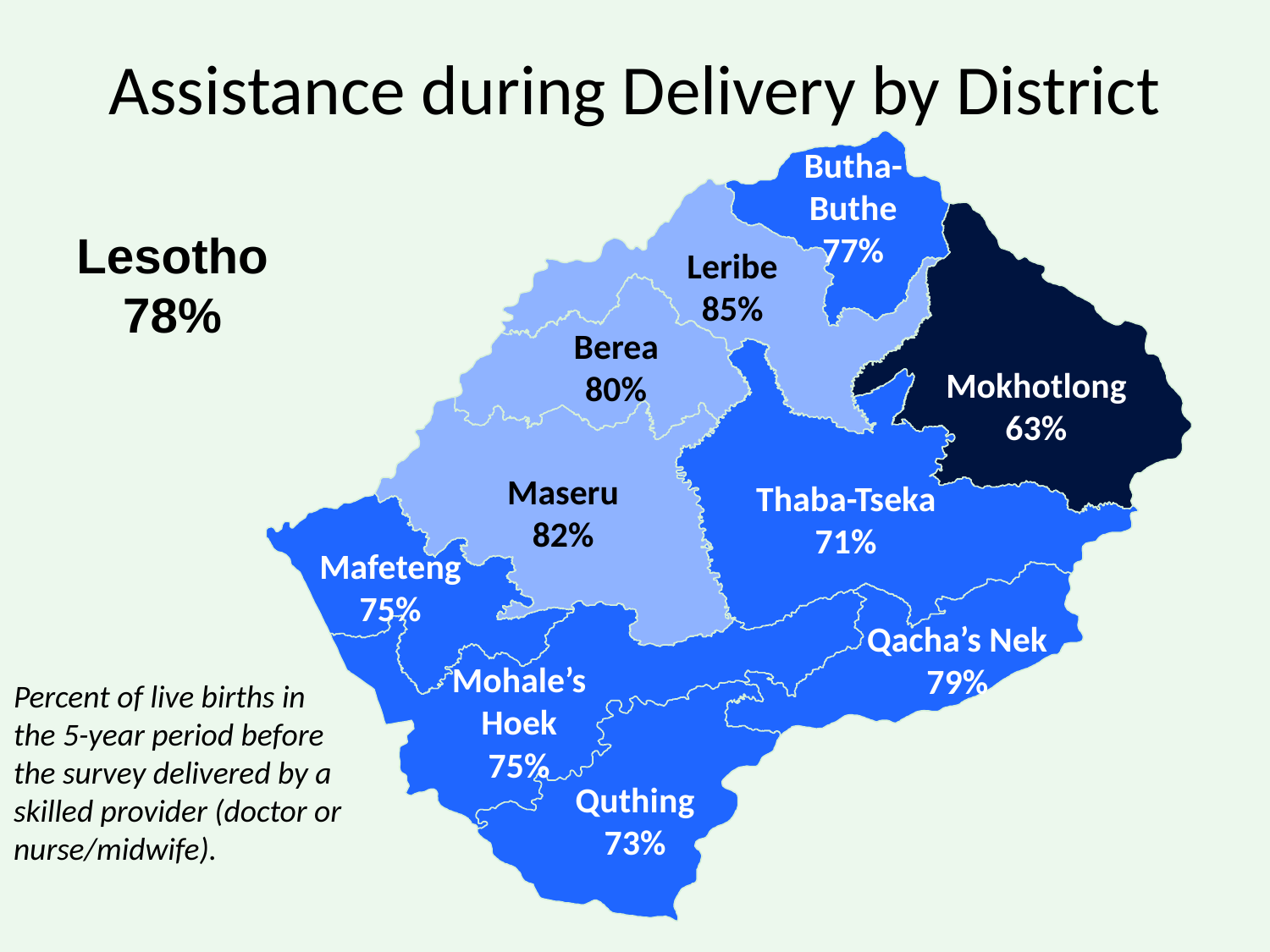

# Assistance during Delivery by District

Butha-Buthe
77%
Lesotho
78%
Leribe
85%
Berea
80%
Mokhotlong
63%
Maseru
82%
Thaba-Tseka
71%
Mafeteng
75%
Qacha’s Nek
79%
Mohale’s Hoek
75%
Percent of live births in
the 5-year period before the survey delivered by a skilled provider (doctor or nurse/midwife).
Quthing
73%